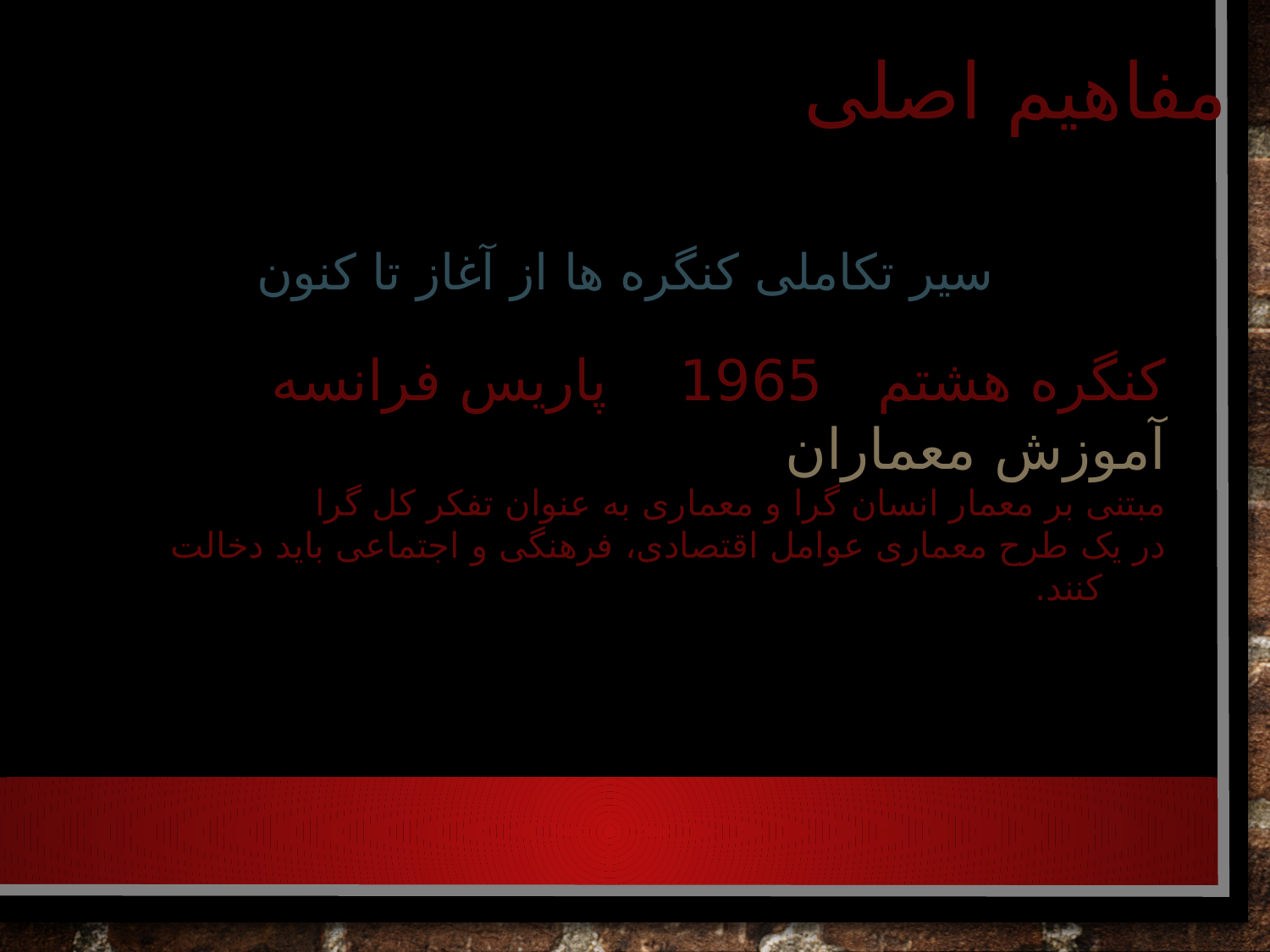

مفاهیم اصلی
#
سیر تکاملی کنگره ها از آغاز تا کنون

کنگره هشتم   1965    پاریس فرانسه
آموزش معماران
مبتنی بر معمار انسان گرا و معماری به عنوان تفکر کل گرا
در یک طرح معماری عوامل اقتصادی، فرهنگی و اجتماعی باید دخالت کنند.